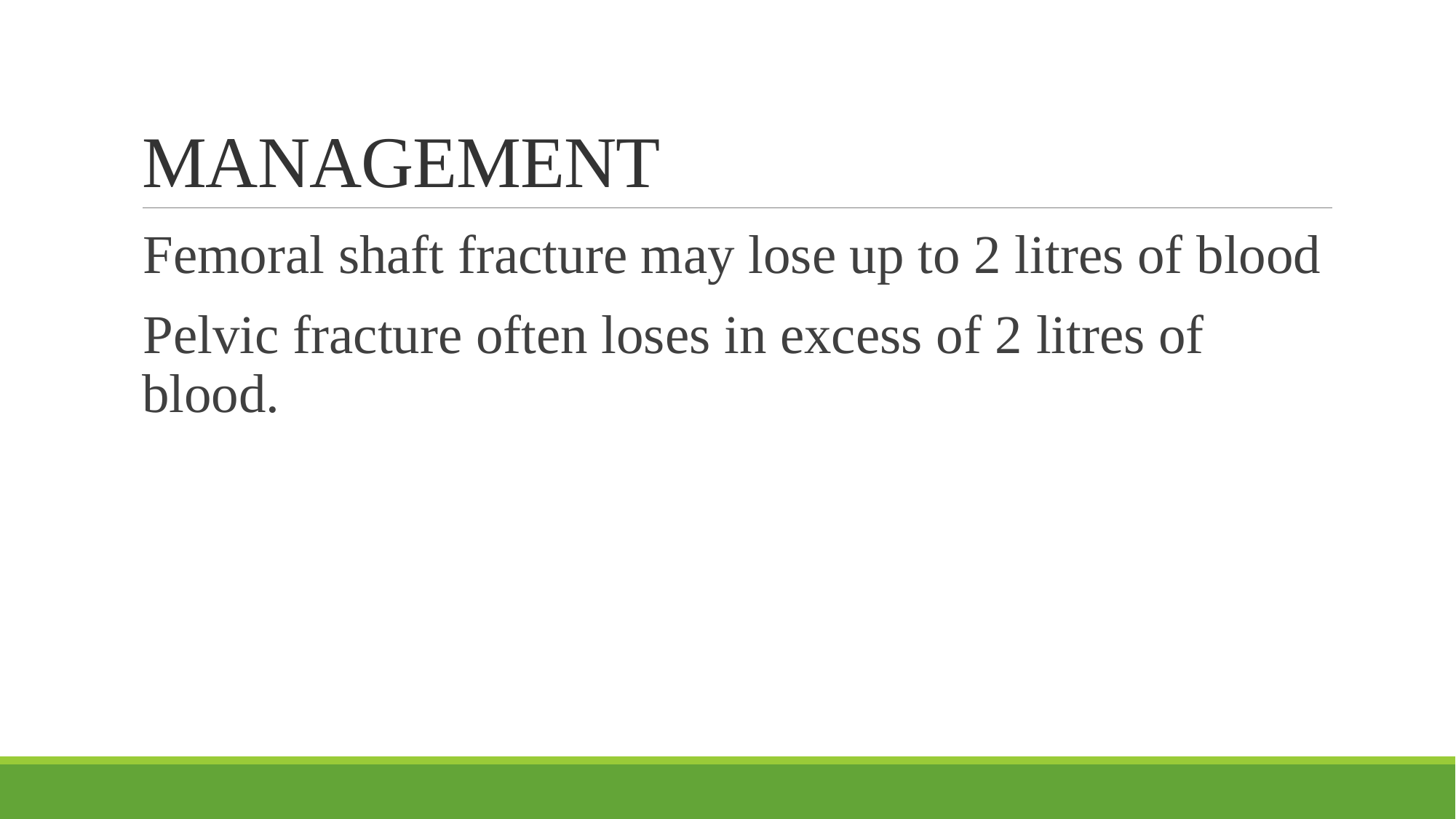

# MANAGEMENT
Femoral shaft fracture may lose up to 2 litres of blood
Pelvic fracture often loses in excess of 2 litres of blood.